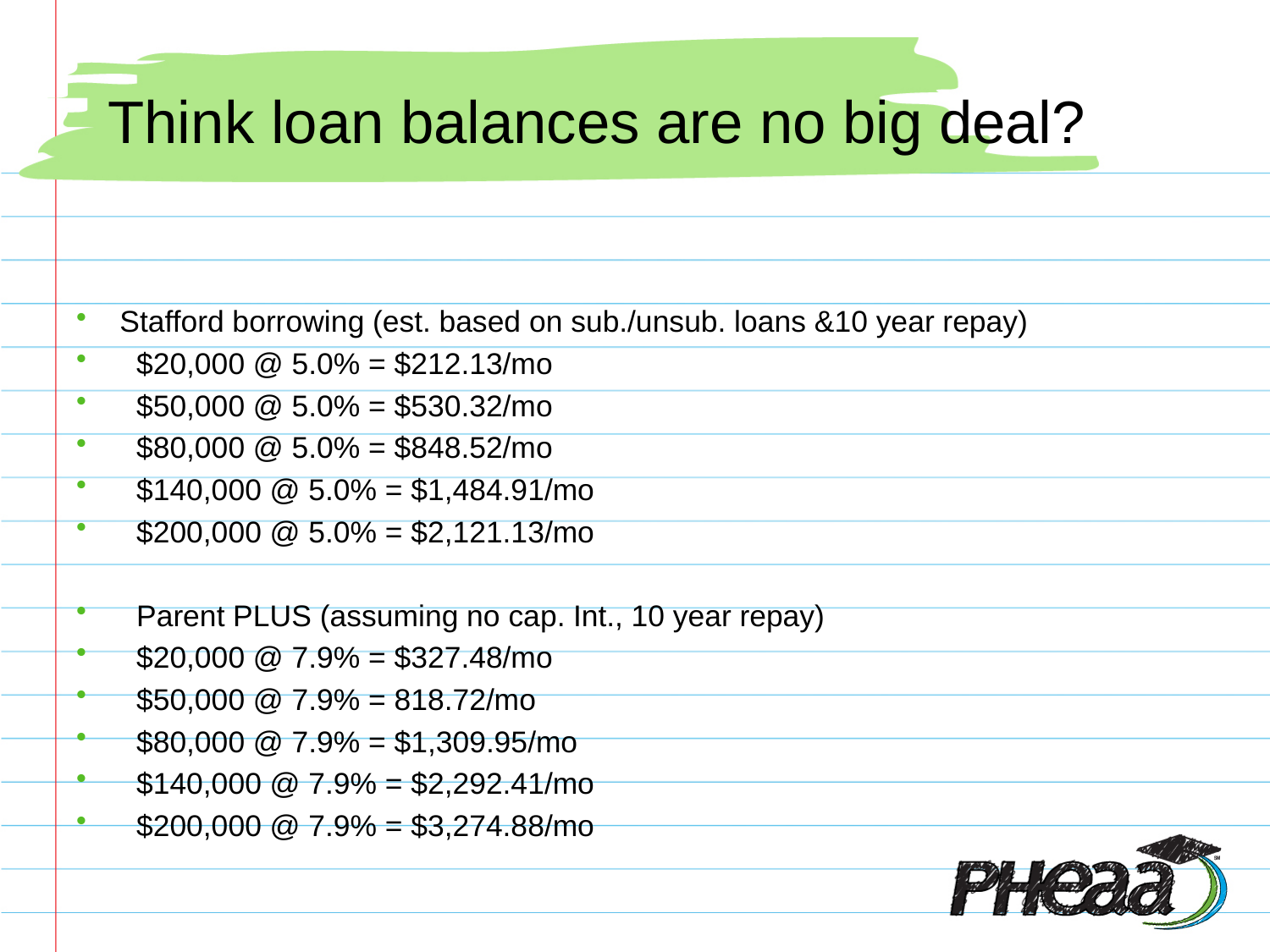

# Think loan balances are no big deal?
Stafford borrowing (est. based on sub./unsub. loans &10 year repay)
  $20,000 @ 5.0% = $212.13/mo
  $50,000 @ 5.0% = $530.32/mo
  $80,000 @ 5.0% = $848.52/mo
  $140,000 @ 5.0% = $1,484.91/mo
  $200,000 @ 5.0% = $2,121.13/mo

  Parent PLUS (assuming no cap. Int., 10 year repay)
  $20,000 @ 7.9% = $327.48/mo
  $50,000 @ 7.9% = 818.72/mo
  $80,000 @ 7.9% = $1,309.95/mo
  $140,000 @ 7.9% = $2,292.41/mo
  $200,000 @ 7.9% = $3,274.88/mo